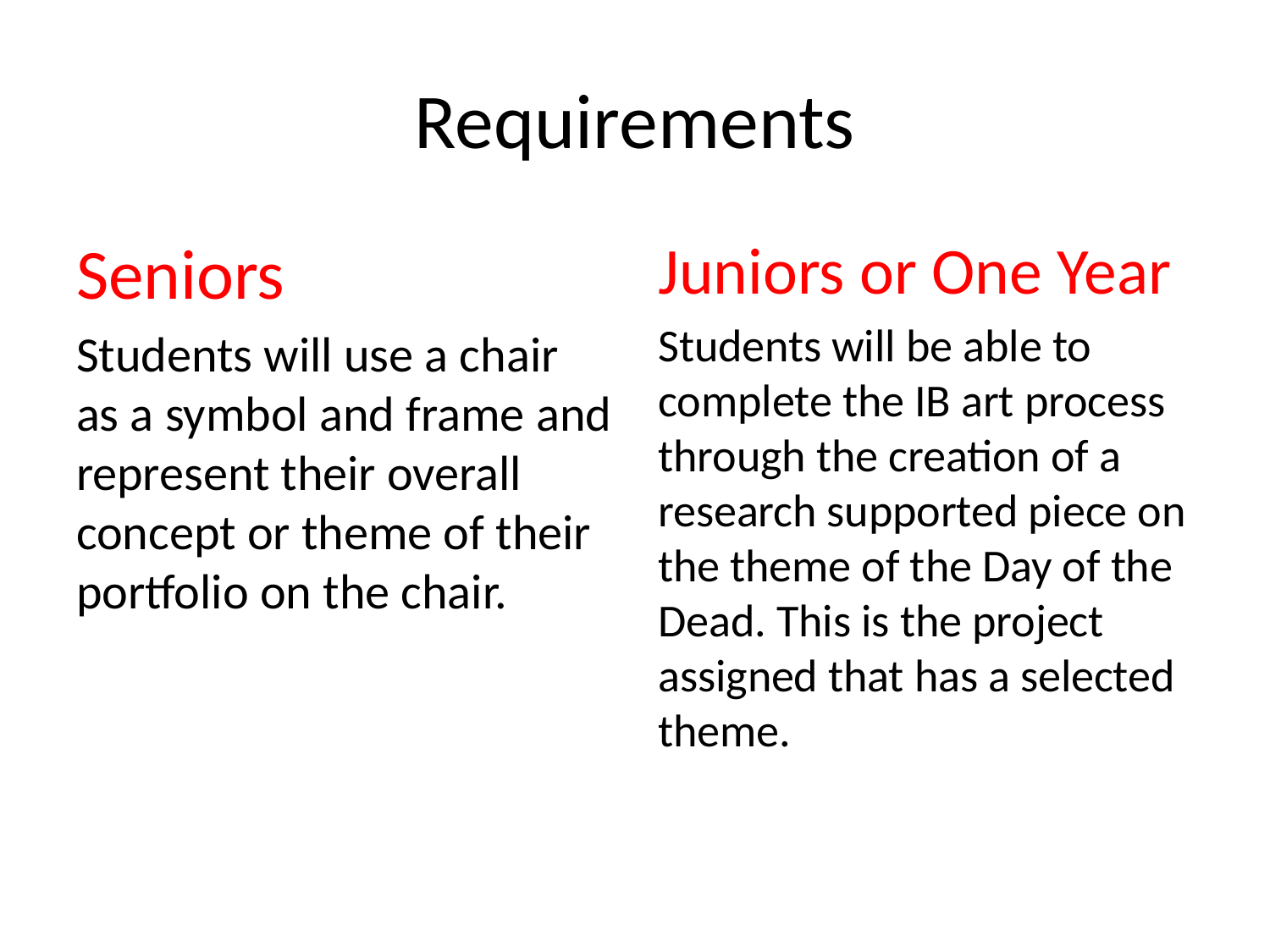

# Requirements
Seniors
Students will use a chair as a symbol and frame and represent their overall concept or theme of their portfolio on the chair.
Juniors or One Year
Students will be able to complete the IB art process through the creation of a research supported piece on the theme of the Day of the Dead. This is the project assigned that has a selected theme.